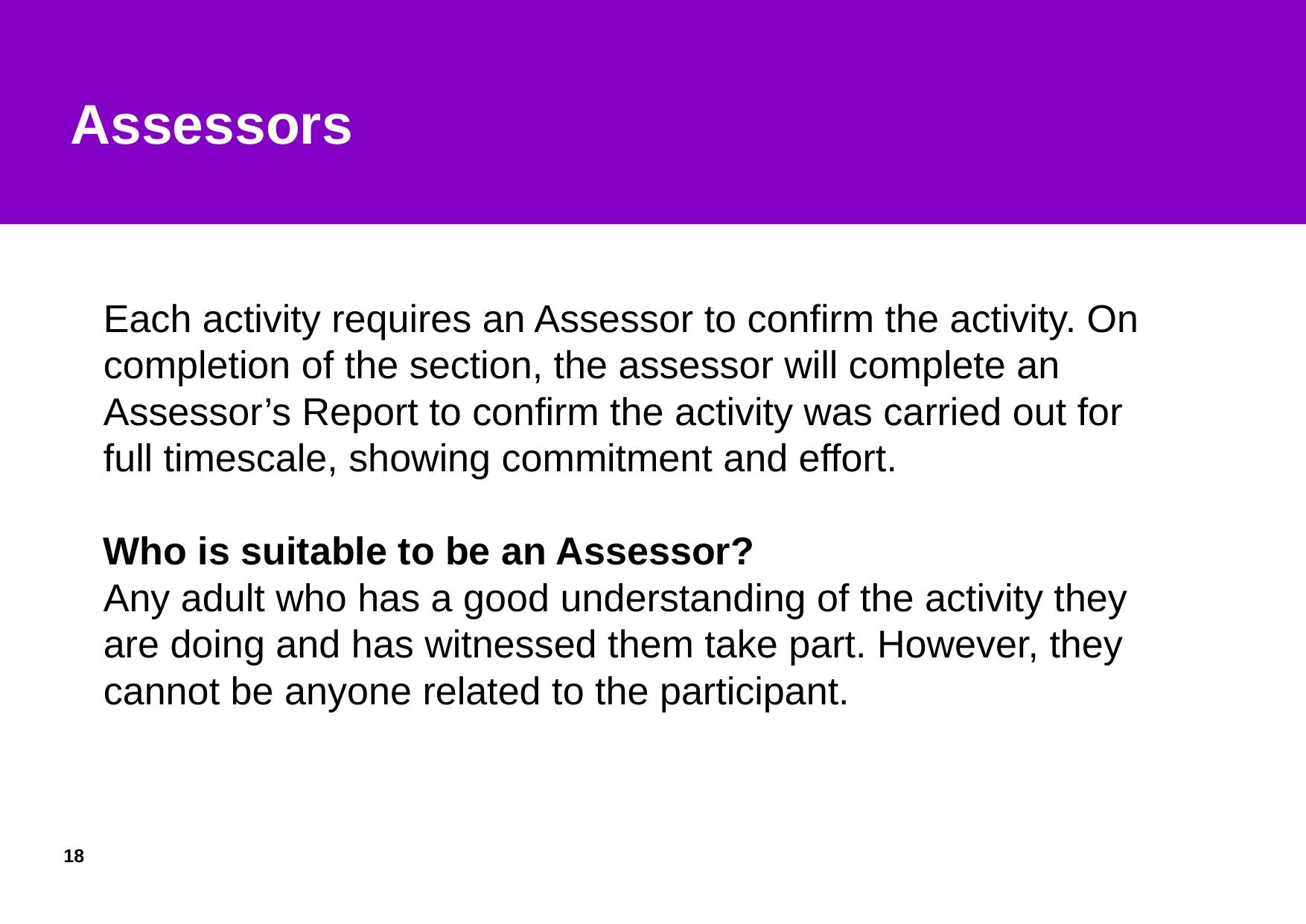

# Assessors
Each activity requires an Assessor to confirm the activity. On completion of the section, the assessor will complete an Assessor’s Report to confirm the activity was carried out for full timescale, showing commitment and effort.

Who is suitable to be an Assessor?
Any adult who has a good understanding of the activity they are doing and has witnessed them take part. However, they cannot be anyone related to the participant.
18
4 May 2021